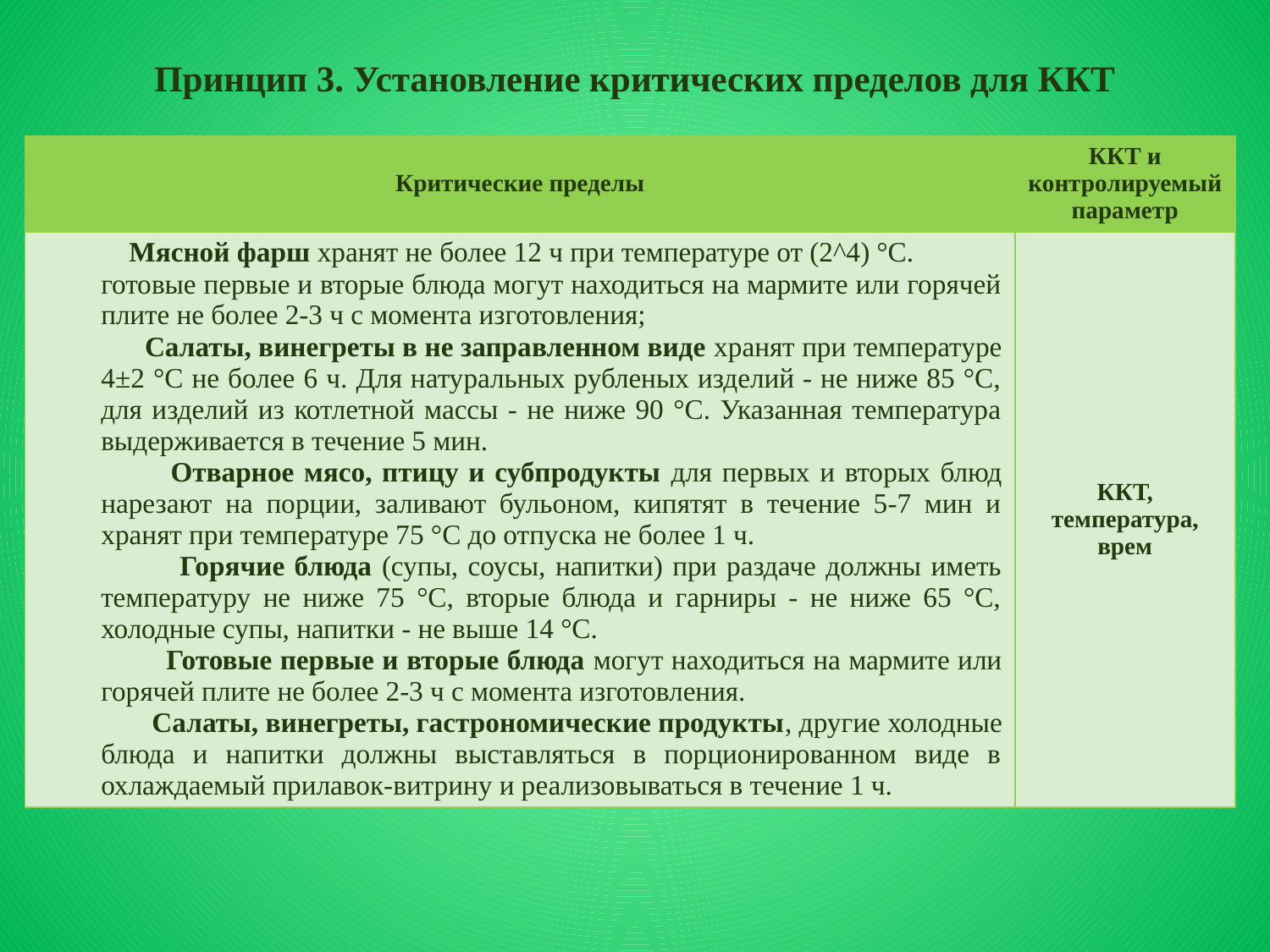

# Принцип 3. Установление критических пределов для ККТ
| Критические пределы | ККТ и контролируемый параметр |
| --- | --- |
| Мясной фарш хранят не более 12 ч при температуре от (2^4) °С. готовые первые и вторые блюда могут находиться на мармите или горячей плите не более 2-3 ч с момента изготовления; Салаты, винегреты в не заправленном виде хранят при температуре 4±2 °С не более 6 ч. Для натуральных рубленых изделий - не ниже 85 °С, для изделий из котлетной массы - не ниже 90 °С. Указанная температура выдерживается в течение 5 мин. Отварное мясо, птицу и субпродукты для первых и вторых блюд нарезают на порции, заливают бульоном, кипятят в течение 5-7 мин и хранят при температуре 75 °С до отпуска не более 1 ч. Горячие блюда (супы, соусы, напитки) при раздаче должны иметь температуру не ниже 75 °С, вторые блюда и гарниры - не ниже 65 °С, холодные супы, напитки - не выше 14 °С. Готовые первые и вторые блюда могут находиться на мармите или горячей плите не более 2-3 ч с момента изготовления. Салаты, винегреты, гастрономические продукты, другие холодные блюда и напитки должны выставляться в порционированном виде в охлаждаемый прилавок-витрину и реализовываться в течение 1 ч. | ККТ, температура, врем |